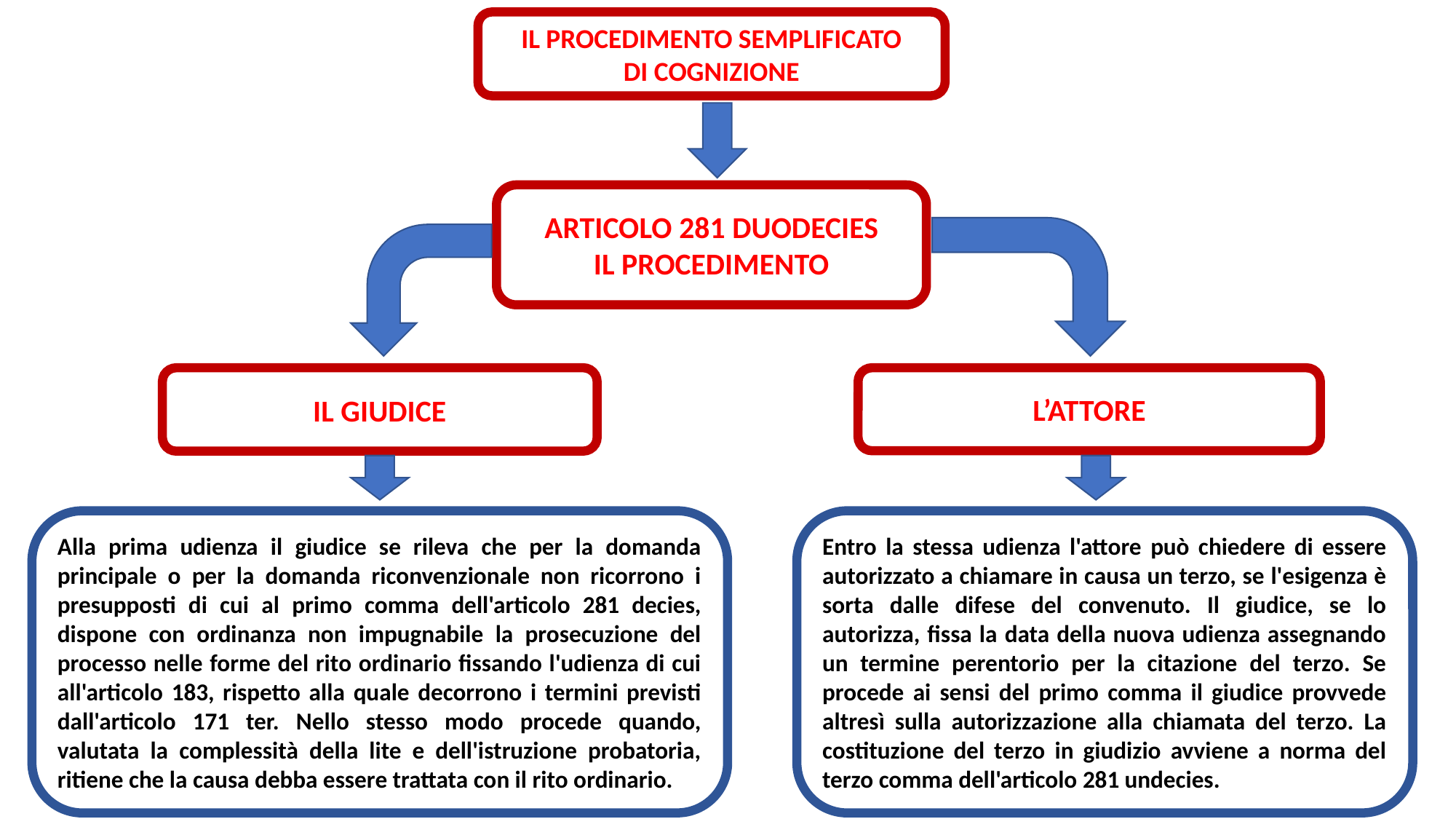

IL PROCEDIMENTO SEMPLIFICATO
DI COGNIZIONE

ARTICOLO 281 DUODECIES
IL PROCEDIMENTO

IL GIUDICE
L’ATTORE

Entro la stessa udienza l'attore può chiedere di essere autorizzato a chiamare in causa un terzo, se l'esigenza è sorta dalle difese del convenuto. Il giudice, se lo autorizza, fissa la data della nuova udienza assegnando un termine perentorio per la citazione del terzo. Se procede ai sensi del primo comma il giudice provvede altresì sulla autorizzazione alla chiamata del terzo. La costituzione del terzo in giudizio avviene a norma del terzo comma dell'articolo 281 undecies.
Alla prima udienza il giudice se rileva che per la domanda principale o per la domanda riconvenzionale non ricorrono i presupposti di cui al primo comma dell'articolo 281 decies, dispone con ordinanza non impugnabile la prosecuzione del processo nelle forme del rito ordinario fissando l'udienza di cui all'articolo 183, rispetto alla quale decorrono i termini previsti dall'articolo 171 ter. Nello stesso modo procede quando, valutata la complessità della lite e dell'istruzione probatoria, ritiene che la causa debba essere trattata con il rito ordinario.